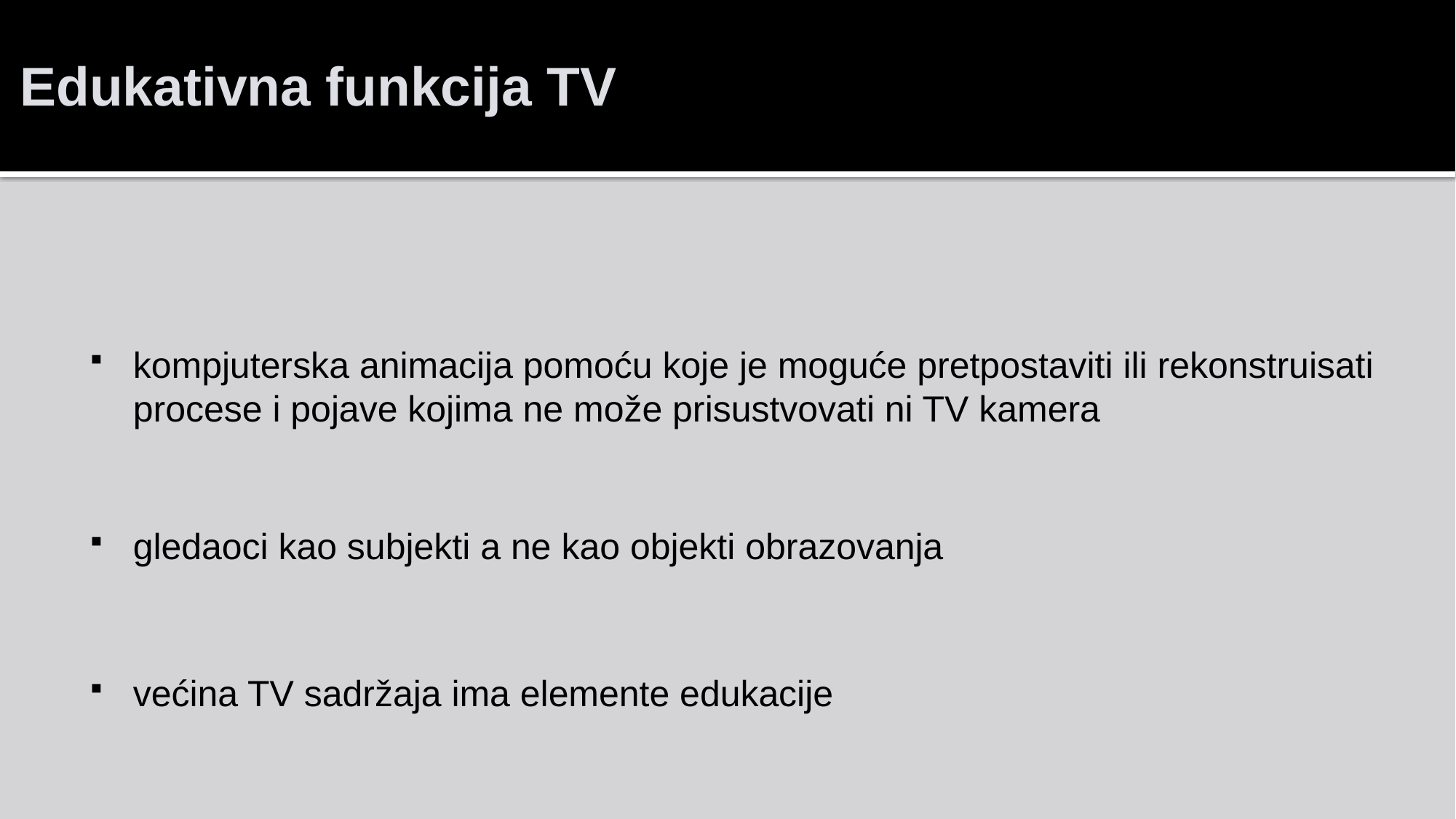

# Edukativna funkcija TV

kompjuterska animacija pomoću koje je moguće pretpostaviti ili rekonstruisati procese i pojave kojima ne može prisustvovati ni TV kamera

gledaoci kao subjekti a ne kao objekti obrazovanja

većina TV sadržaja ima elemente edukacije